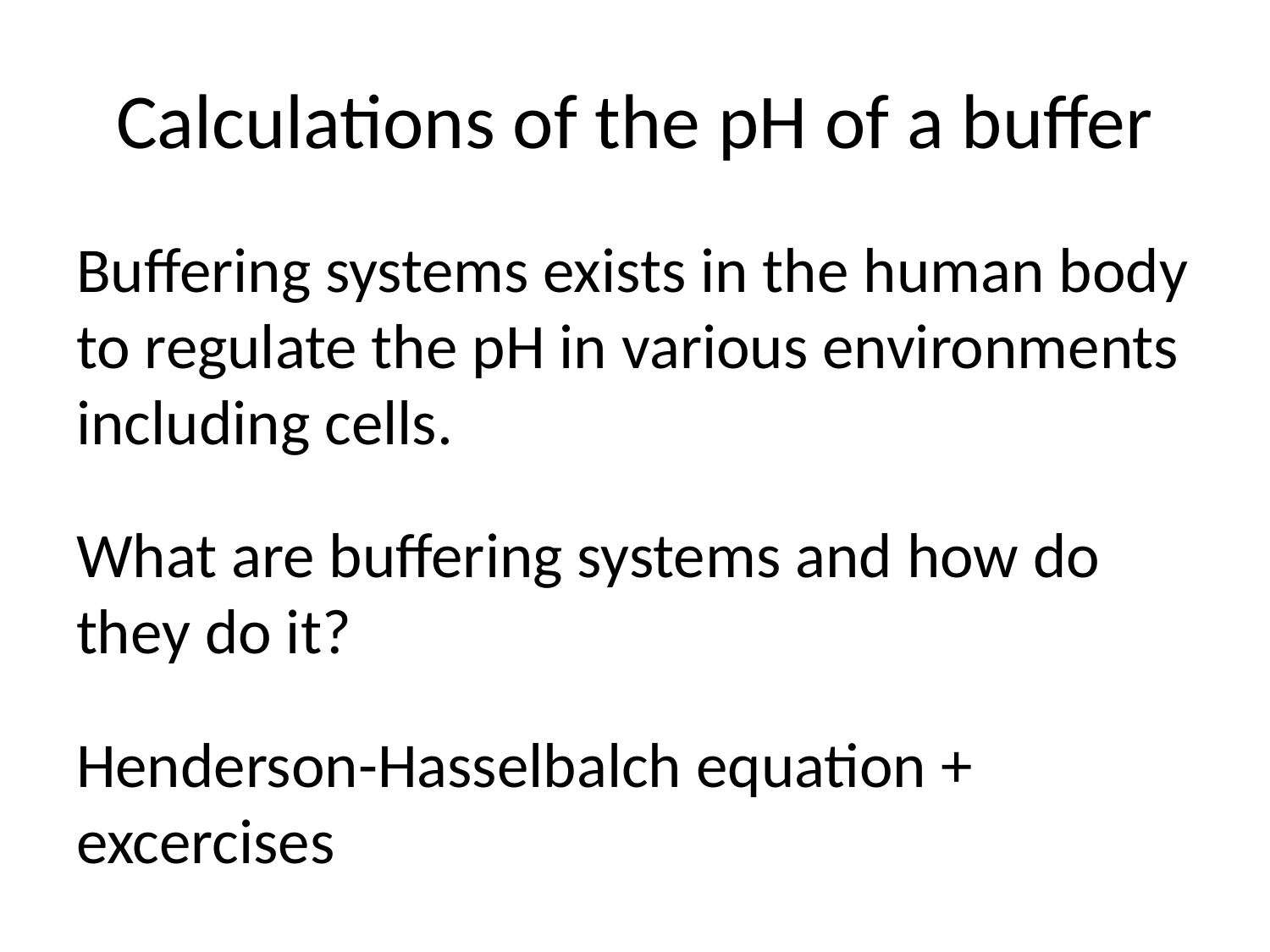

# Calculations of the pH of a buffer
Buffering systems exists in the human body to regulate the pH in various environments including cells.

What are buffering systems and how do they do it?

Henderson-Hasselbalch equation + excercises